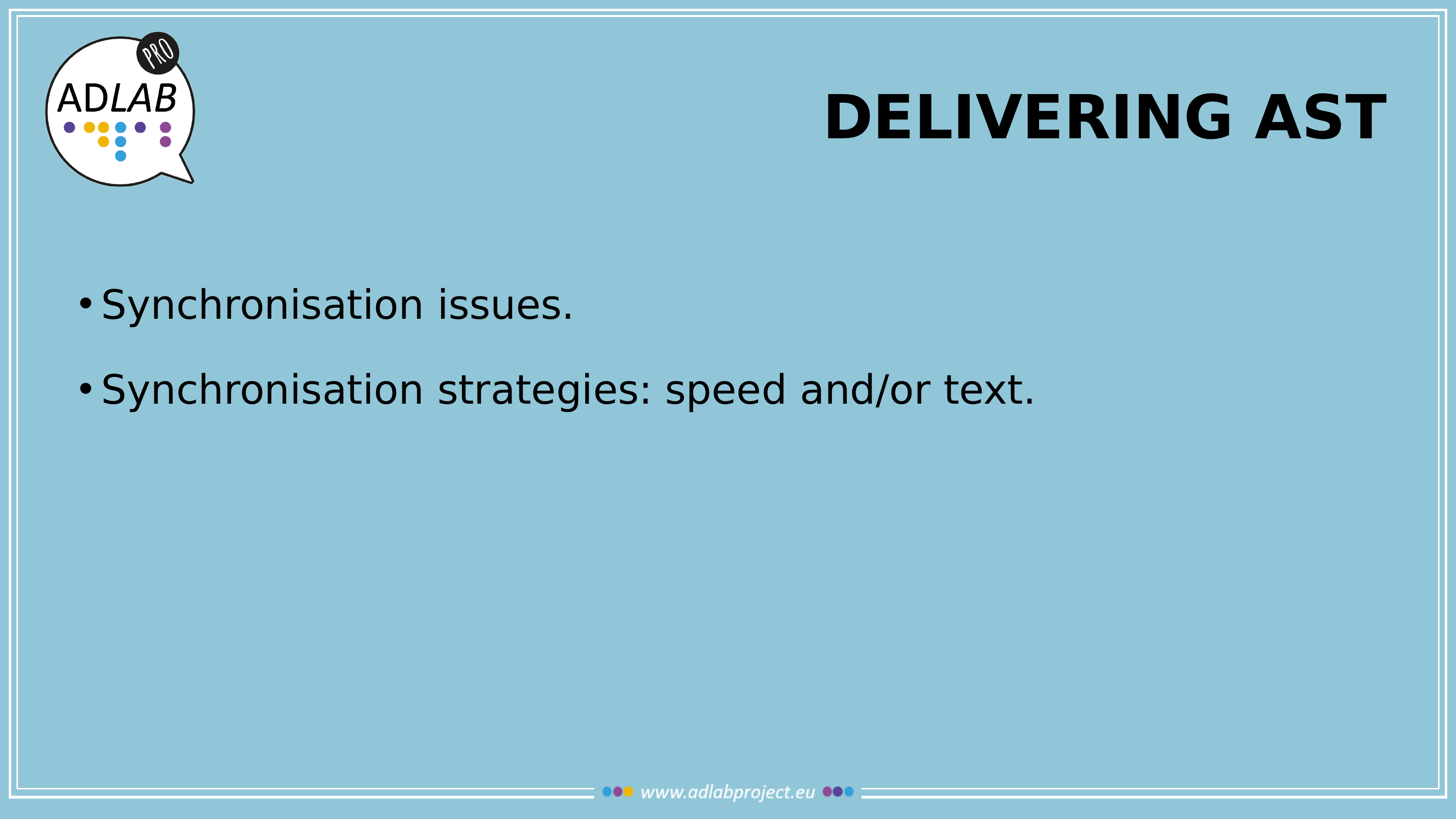

# DELIVERING AST
Synchronisation issues.
Synchronisation strategies: speed and/or text.